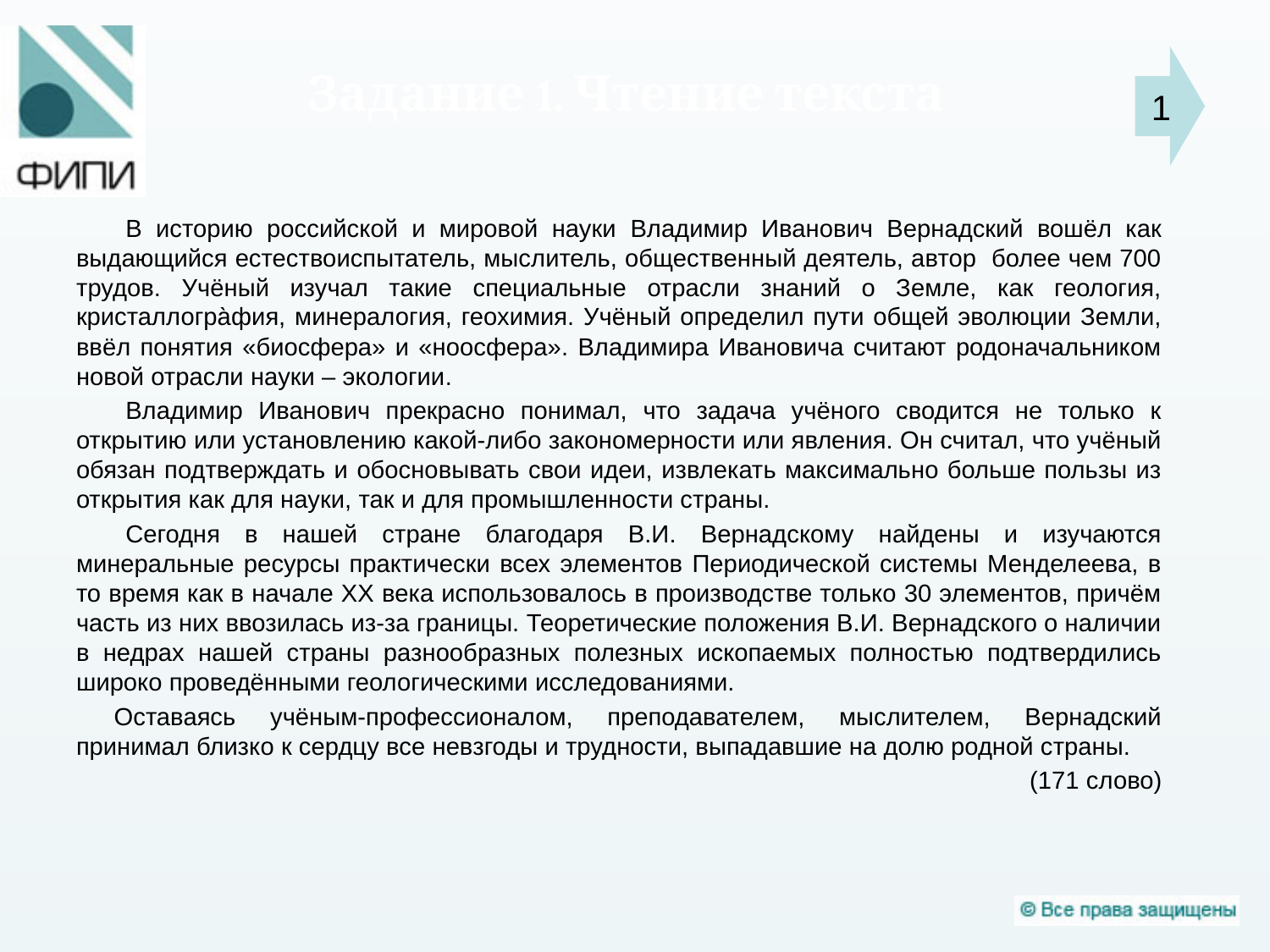

# Задание 1. Чтение текста
1
В историю российской и мировой науки Владимир Иванович Вернадский вошёл как выдающийся естествоиспытатель, мыслитель, общественный деятель, автор  более чем 700 трудов. Учёный изучал такие специальные отрасли знаний о Земле, как геология, кристаллогра̀фия, минералогия, геохимия. Учёный определил пути общей эволюции Земли, ввёл понятия «биосфера» и «ноосфера». Владимира Ивановича считают родоначальником новой отрасли науки – экологии.
Владимир Иванович прекрасно понимал, что задача учёного сводится не только к открытию или установлению какой-либо закономерности или явления. Он считал, что учёный обязан подтверждать и обосновывать свои идеи, извлекать максимально больше пользы из открытия как для науки, так и для промышленности страны.
Сегодня в нашей стране благодаря В.И. Вернадскому найдены и изучаются минеральные ресурсы практически всех элементов Периодической системы Менделеева, в то время как в начале ХХ века использовалось в производстве только 30 элементов, причём часть из них ввозилась из-за границы. Теоретические положения В.И. Вернадского о наличии в недрах нашей страны разнообразных полезных ископаемых полностью подтвердились широко проведёнными геологическими исследованиями.
Оставаясь учёным-профессионалом, преподавателем, мыслителем, Вернадский принимал близко к сердцу все невзгоды и трудности, выпадавшие на долю родной страны.
(171 слово)